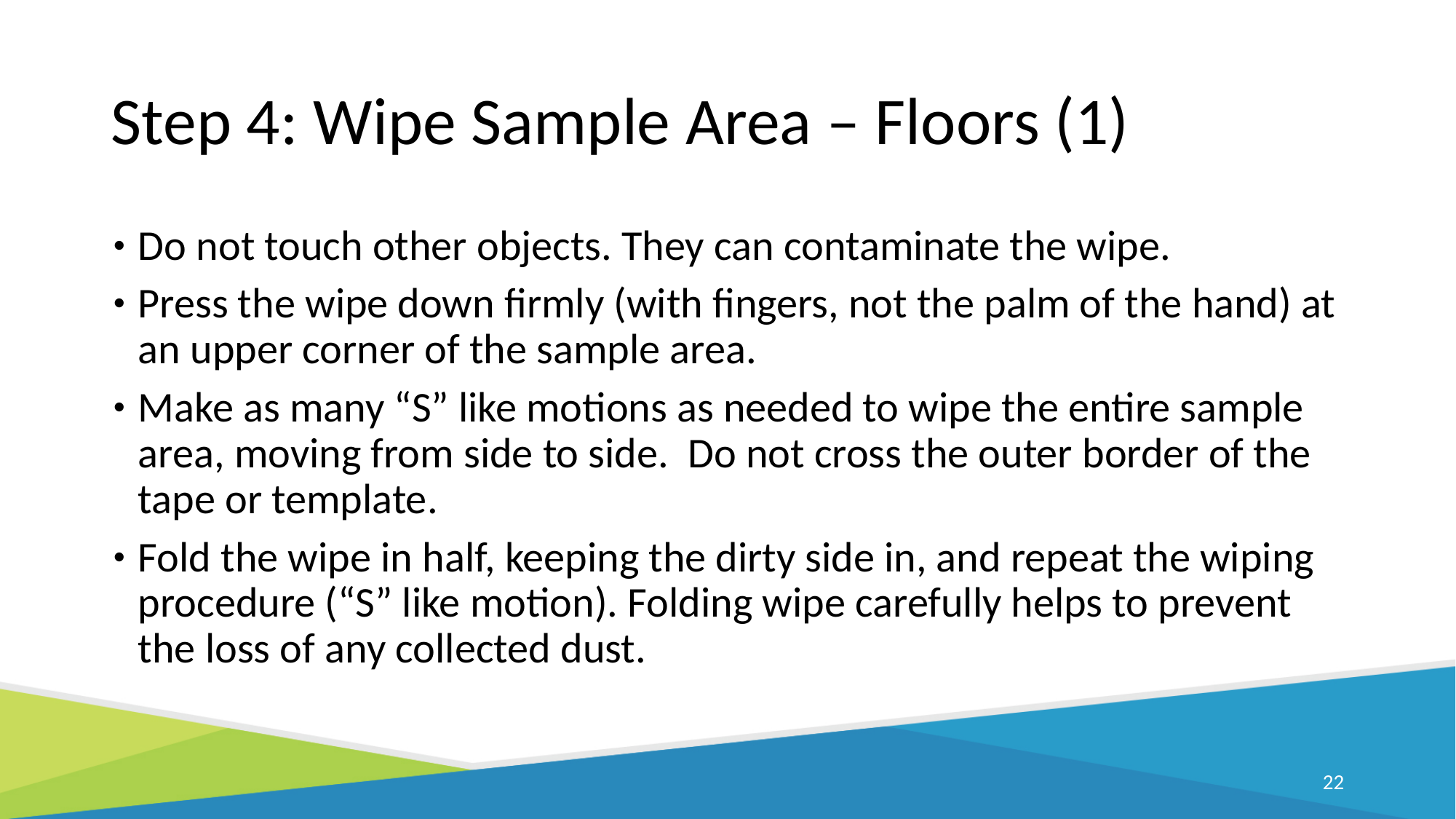

# Step 4: Wipe Sample Area – Floors (1)
Do not touch other objects. They can contaminate the wipe.
Press the wipe down firmly (with fingers, not the palm of the hand) at an upper corner of the sample area.
Make as many “S” like motions as needed to wipe the entire sample area, moving from side to side.  Do not cross the outer border of the tape or template.
Fold the wipe in half, keeping the dirty side in, and repeat the wiping procedure (“S” like motion). Folding wipe carefully helps to prevent the loss of any collected dust.

22